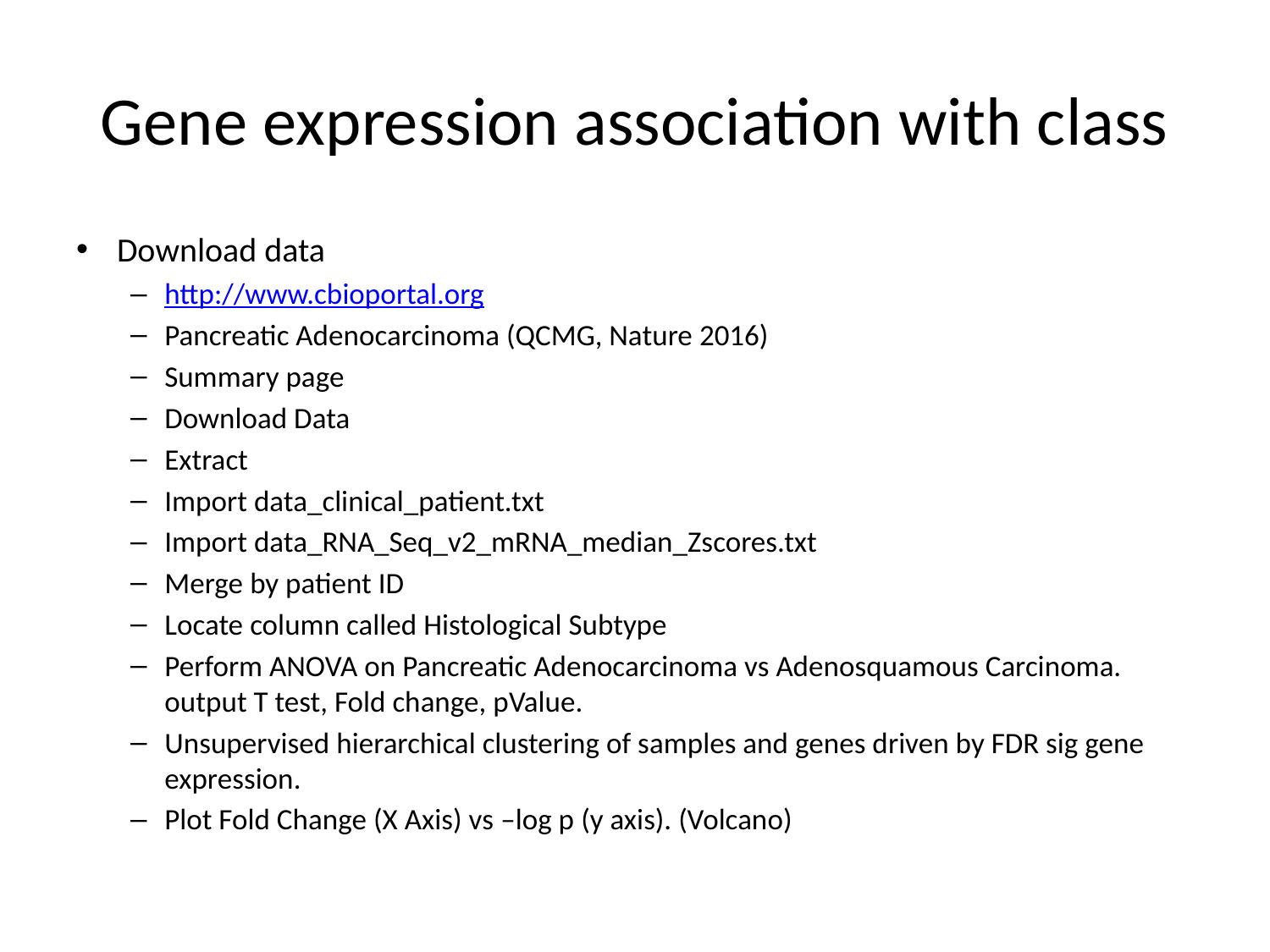

# Gene expression association with class
Download data
http://www.cbioportal.org
Pancreatic Adenocarcinoma (QCMG, Nature 2016)
Summary page
Download Data
Extract
Import data_clinical_patient.txt
Import data_RNA_Seq_v2_mRNA_median_Zscores.txt
Merge by patient ID
Locate column called Histological Subtype
Perform ANOVA on Pancreatic Adenocarcinoma vs Adenosquamous Carcinoma. output T test, Fold change, pValue.
Unsupervised hierarchical clustering of samples and genes driven by FDR sig gene expression.
Plot Fold Change (X Axis) vs –log p (y axis). (Volcano)